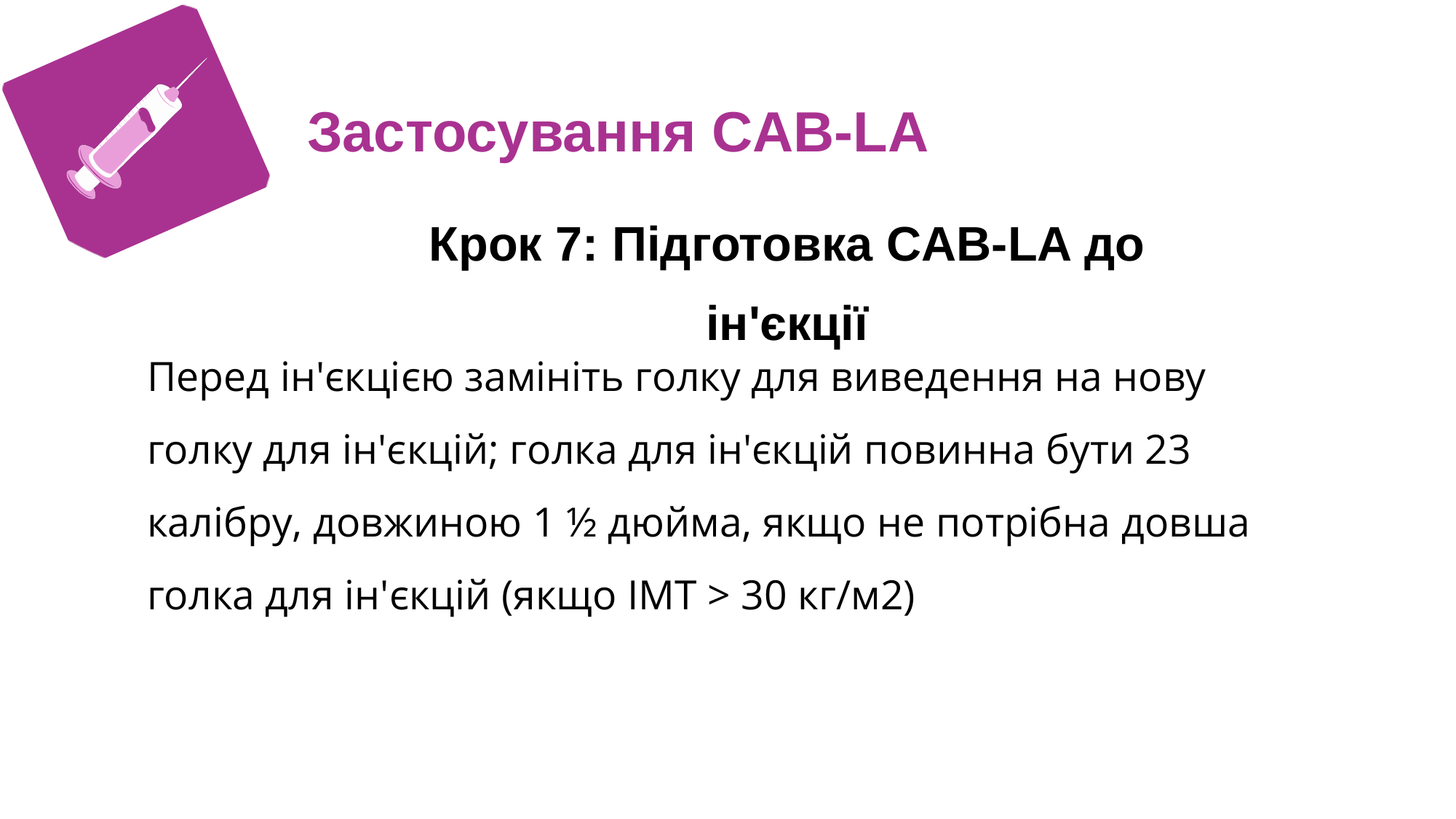

С
Застосування CAB-LA
Крок 7: Підготовка CAB-LA до ін'єкції
Перед ін'єкцією замініть голку для виведення на нову голку для ін'єкцій; голка для ін'єкцій повинна бути 23 калібру, довжиною 1 ½ дюйма, якщо не потрібна довша голка для ін'єкцій (якщо ІМТ > 30 кг/м2)